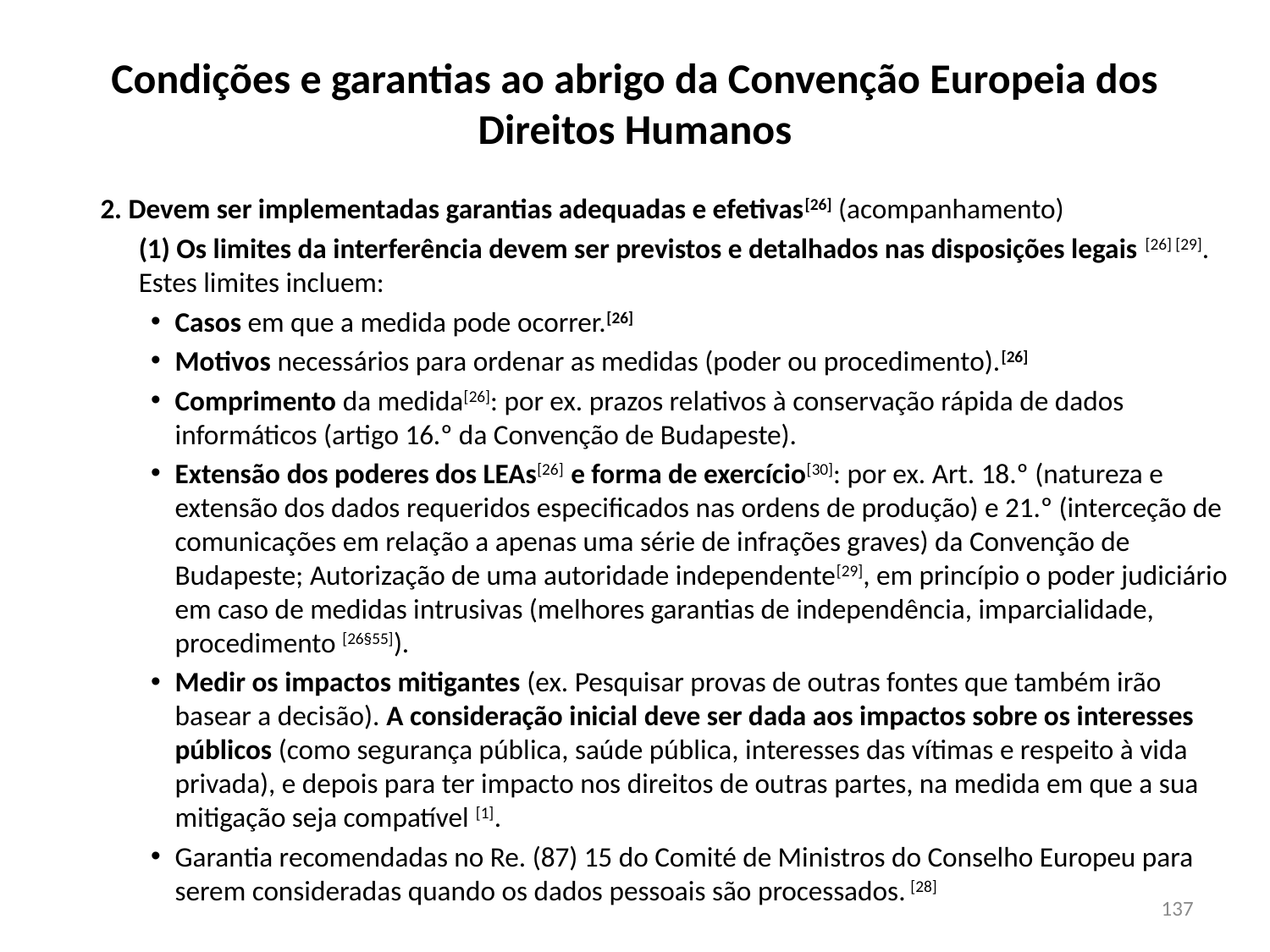

# Condições e garantias ao abrigo da Convenção Europeia dos Direitos Humanos
2. Devem ser implementadas garantias adequadas e efetivas[26] (acompanhamento)
(1) Os limites da interferência devem ser previstos e detalhados nas disposições legais [26] [29]. Estes limites incluem:
Casos em que a medida pode ocorrer.[26]
Motivos necessários para ordenar as medidas (poder ou procedimento).[26]
Comprimento da medida[26]: por ex. prazos relativos à conservação rápida de dados informáticos (artigo 16.º da Convenção de Budapeste).
Extensão dos poderes dos LEAs[26]  e forma de exercício[30]: por ex. Art. 18.º (natureza e extensão dos dados requeridos especificados nas ordens de produção) e 21.º (interceção de comunicações em relação a apenas uma série de infrações graves) da Convenção de Budapeste; Autorização de uma autoridade independente[29], em princípio o poder judiciário em caso de medidas intrusivas (melhores garantias de independência, imparcialidade, procedimento [26§55]).
Medir os impactos mitigantes (ex. Pesquisar provas de outras fontes que também irão basear a decisão). A consideração inicial deve ser dada aos impactos sobre os interesses públicos (como segurança pública, saúde pública, interesses das vítimas e respeito à vida privada), e depois para ter impacto nos direitos de outras partes, na medida em que a sua mitigação seja compatível [1].
Garantia recomendadas no Re. (87) 15 do Comité de Ministros do Conselho Europeu para serem consideradas quando os dados pessoais são processados. [28]

137